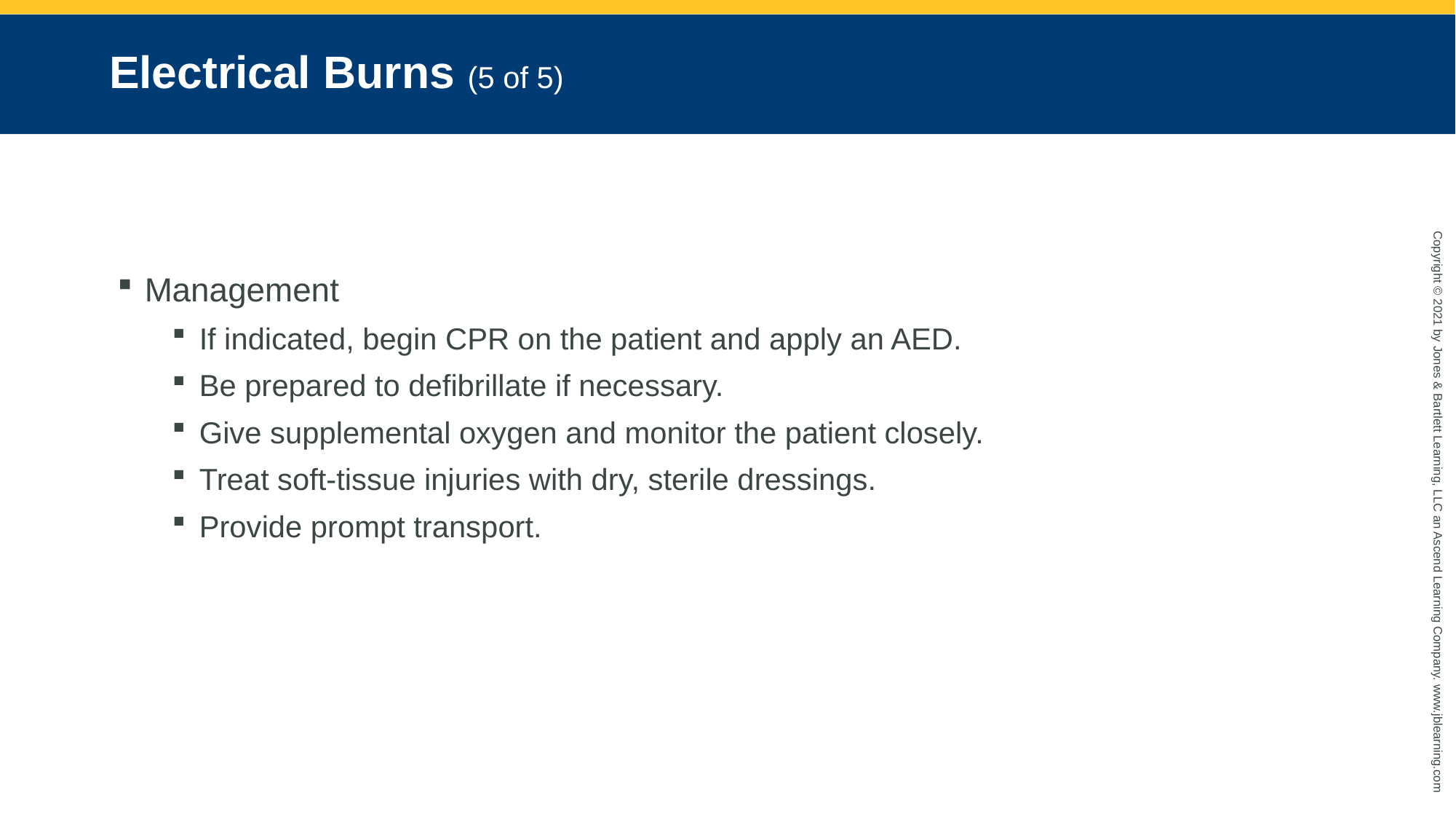

# Electrical Burns (5 of 5)
Management
If indicated, begin CPR on the patient and apply an AED.
Be prepared to defibrillate if necessary.
Give supplemental oxygen and monitor the patient closely.
Treat soft-tissue injuries with dry, sterile dressings.
Provide prompt transport.